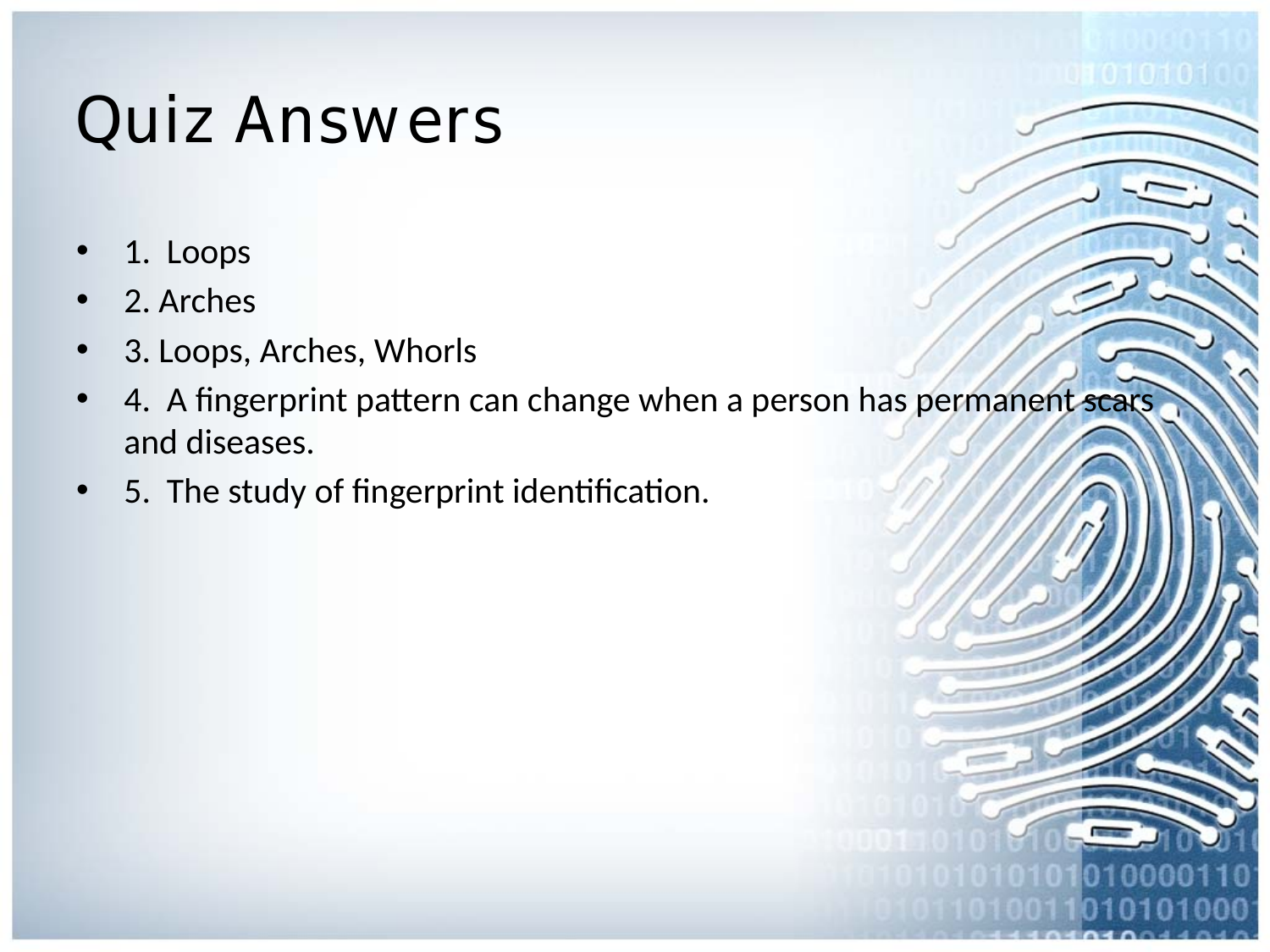

# Quiz Answers
1.  Loops
2. Arches
3. Loops, Arches, Whorls
4.  A fingerprint pattern can change when a person has permanent scars and diseases.
5.  The study of fingerprint identification.